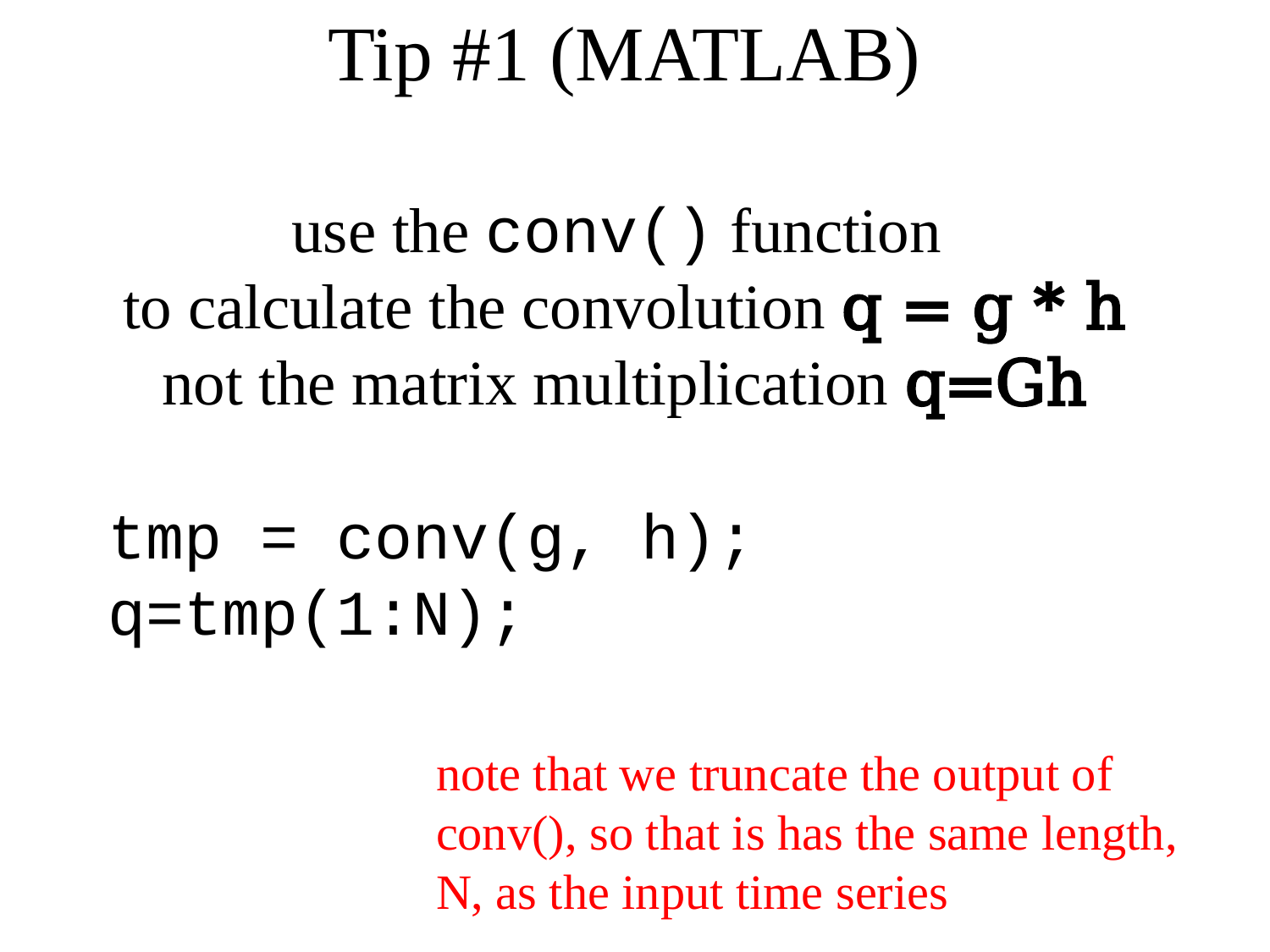

# Tip #1 (MATLAB) use the conv() function to calculate the convolution q = g * h not the matrix multiplication q=Gh
tmp = conv(g, h);
q=tmp(1:N);
note that we truncate the output of conv(), so that is has the same length, N, as the input time series